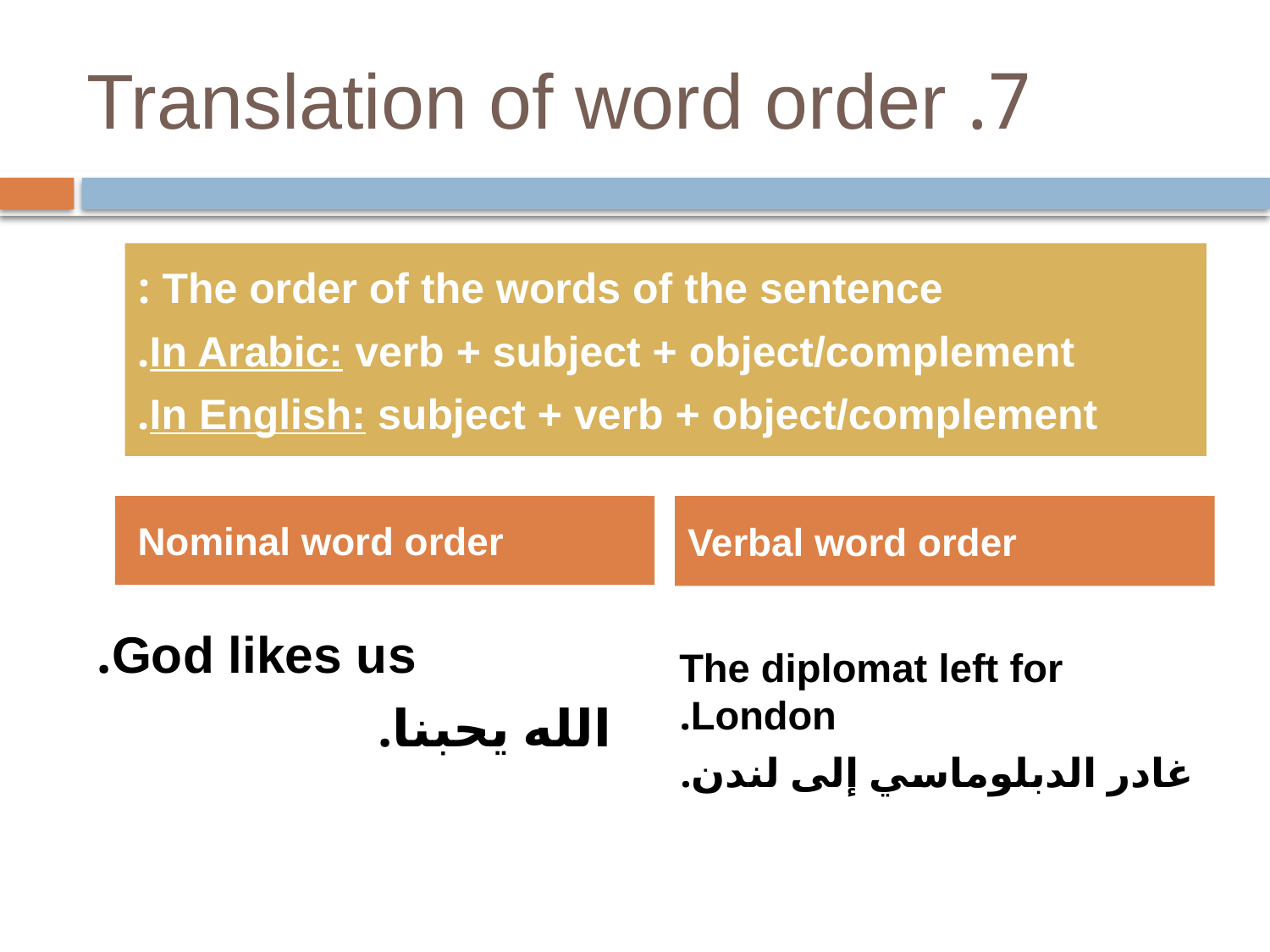

# 7. Translation of word order
The order of the words of the sentence :
In Arabic: verb + subject + object/complement.
In English: subject + verb + object/complement.
Nominal word order
Verbal word order
God likes us.
الله يحبنا.
The diplomat left for London.
غادر الدبلوماسي إلى لندن.